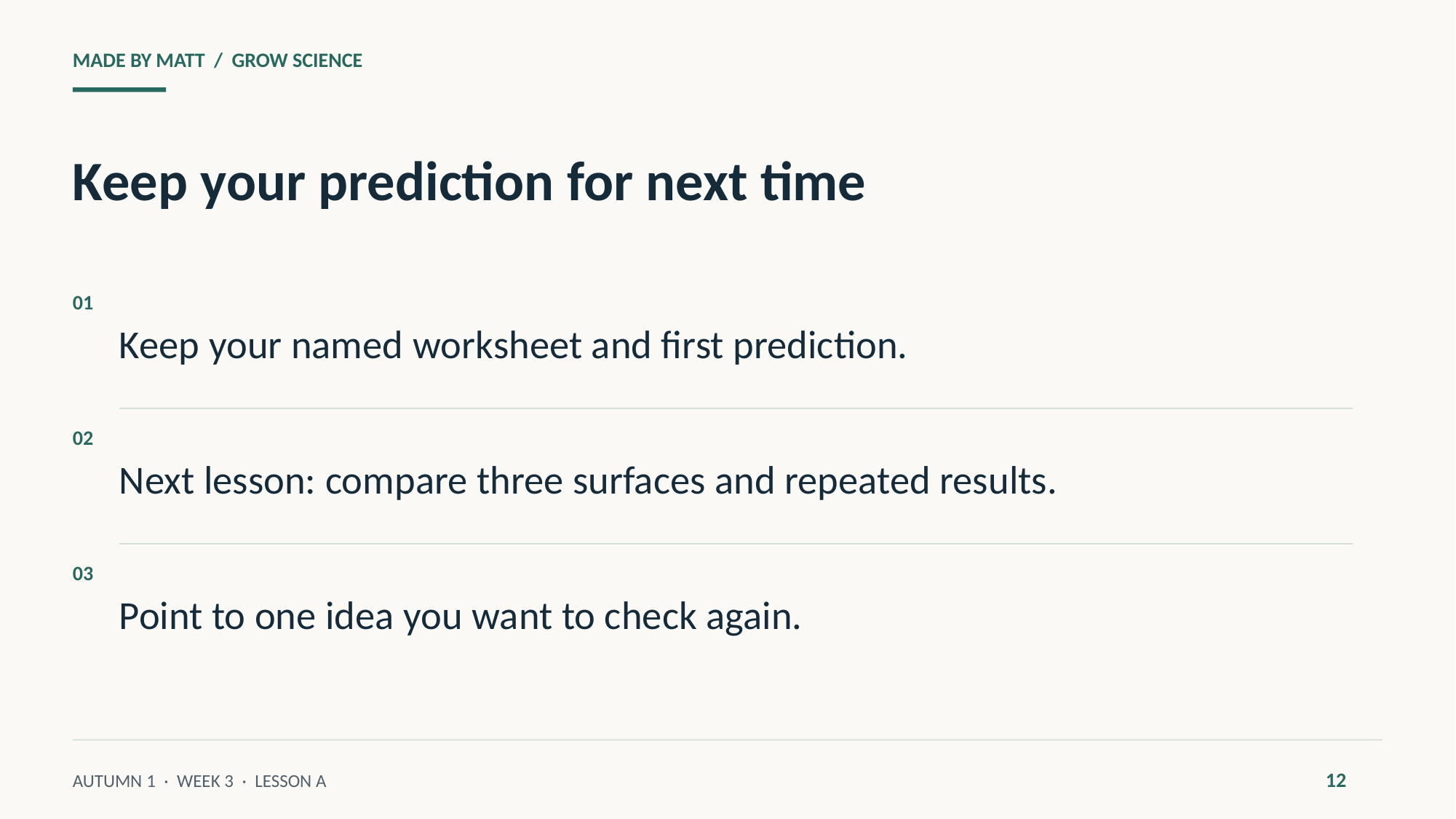

MADE BY MATT  /  GROW SCIENCE

Keep your prediction for next time
Keep your named worksheet and first prediction.
01

Next lesson: compare three surfaces and repeated results.
02

Point to one idea you want to check again.
03

12
AUTUMN 1  ·  WEEK 3  ·  LESSON A